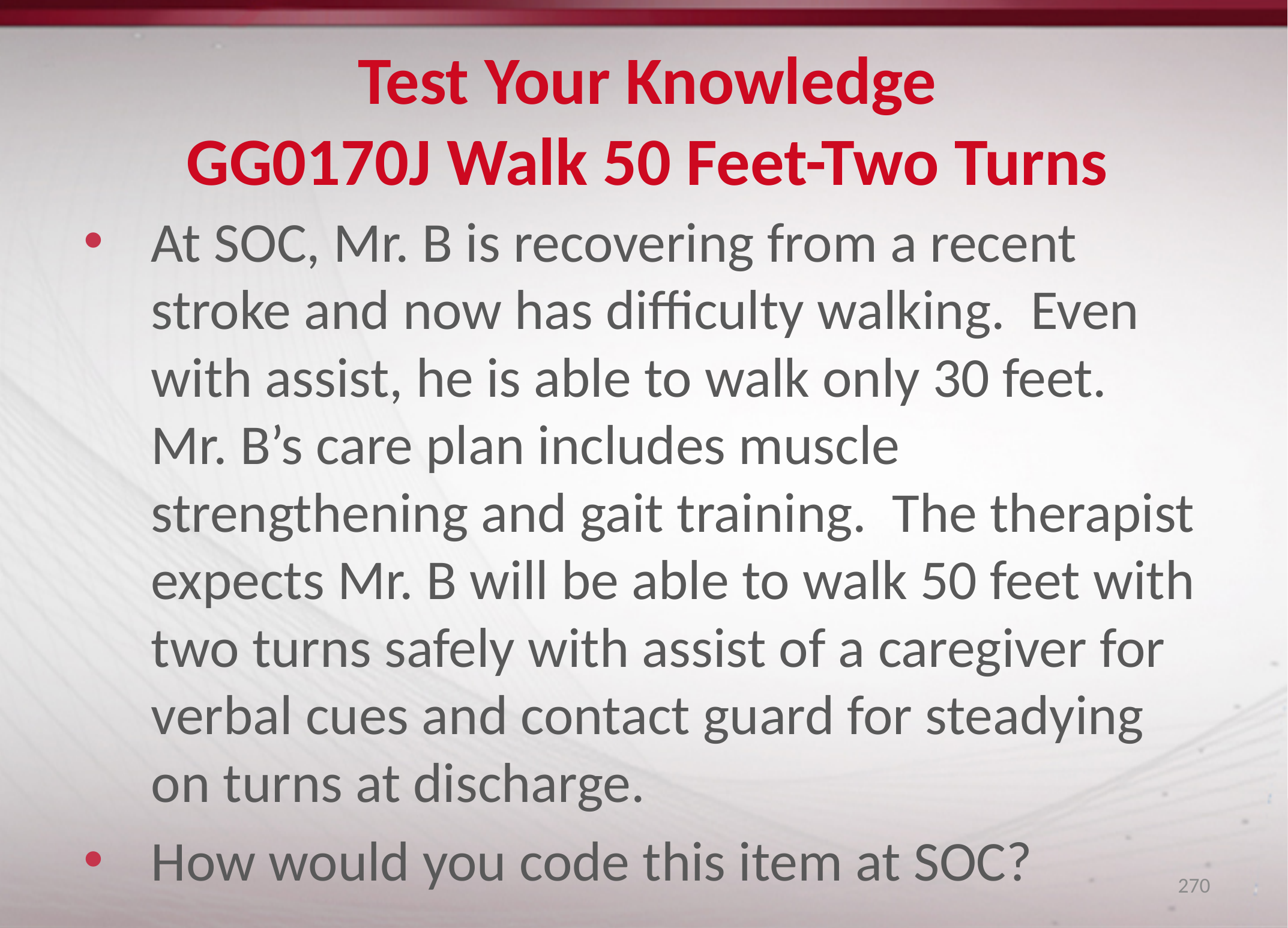

# Test Your Knowledge GG0170J Walk 50 Feet-Two Turns
At SOC, Mr. B is recovering from a recent stroke and now has difficulty walking.  Even with assist, he is able to walk only 30 feet.  Mr. B’s care plan includes muscle strengthening and gait training.  The therapist expects Mr. B will be able to walk 50 feet with two turns safely with assist of a caregiver for verbal cues and contact guard for steadying on turns at discharge.
How would you code this item at SOC?
270